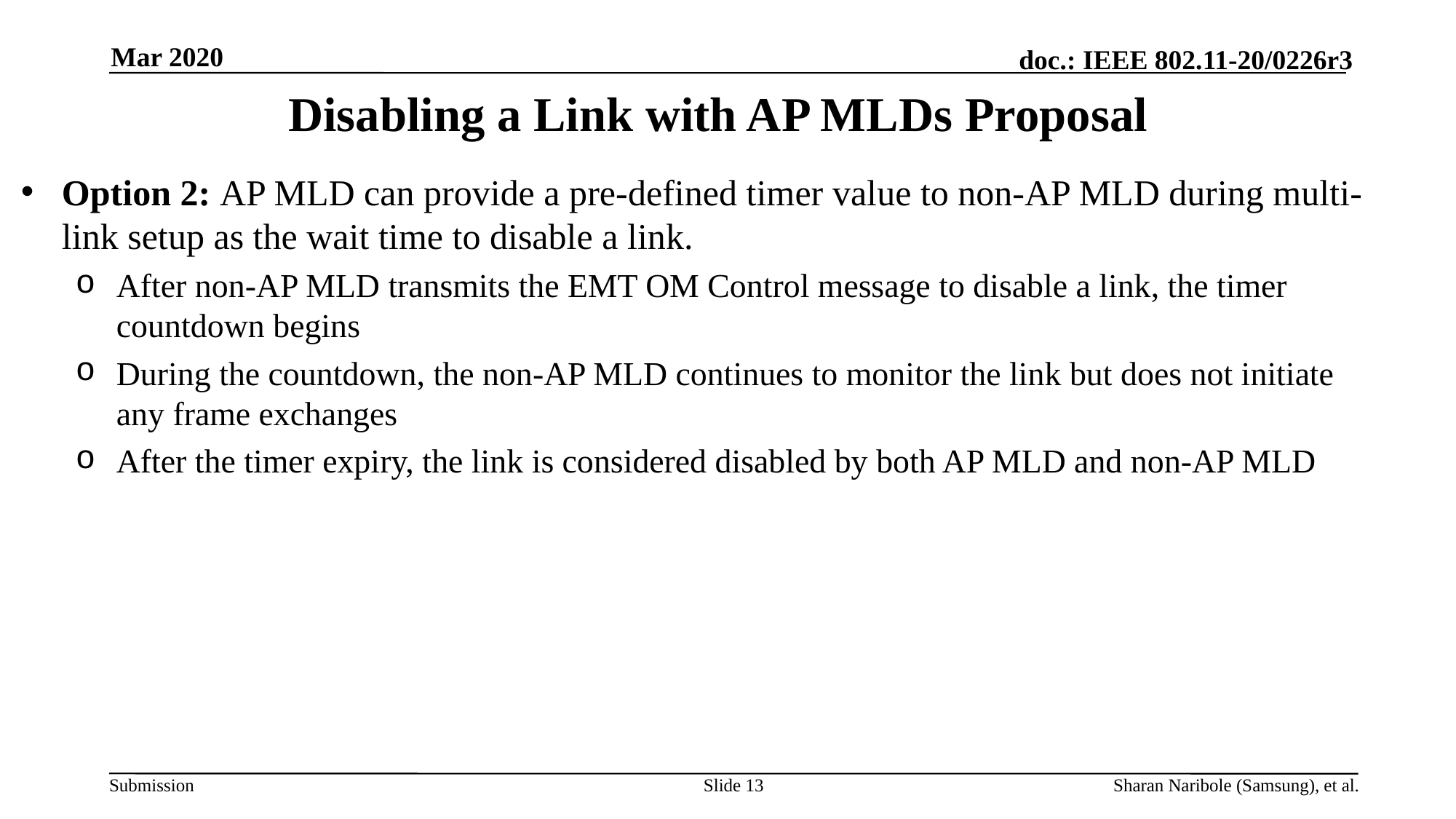

Mar 2020
# Disabling a Link with AP MLDs Proposal
Option 2: AP MLD can provide a pre-defined timer value to non-AP MLD during multi-link setup as the wait time to disable a link.
After non-AP MLD transmits the EMT OM Control message to disable a link, the timer countdown begins
During the countdown, the non-AP MLD continues to monitor the link but does not initiate any frame exchanges
After the timer expiry, the link is considered disabled by both AP MLD and non-AP MLD
Slide 13
Sharan Naribole (Samsung), et al.